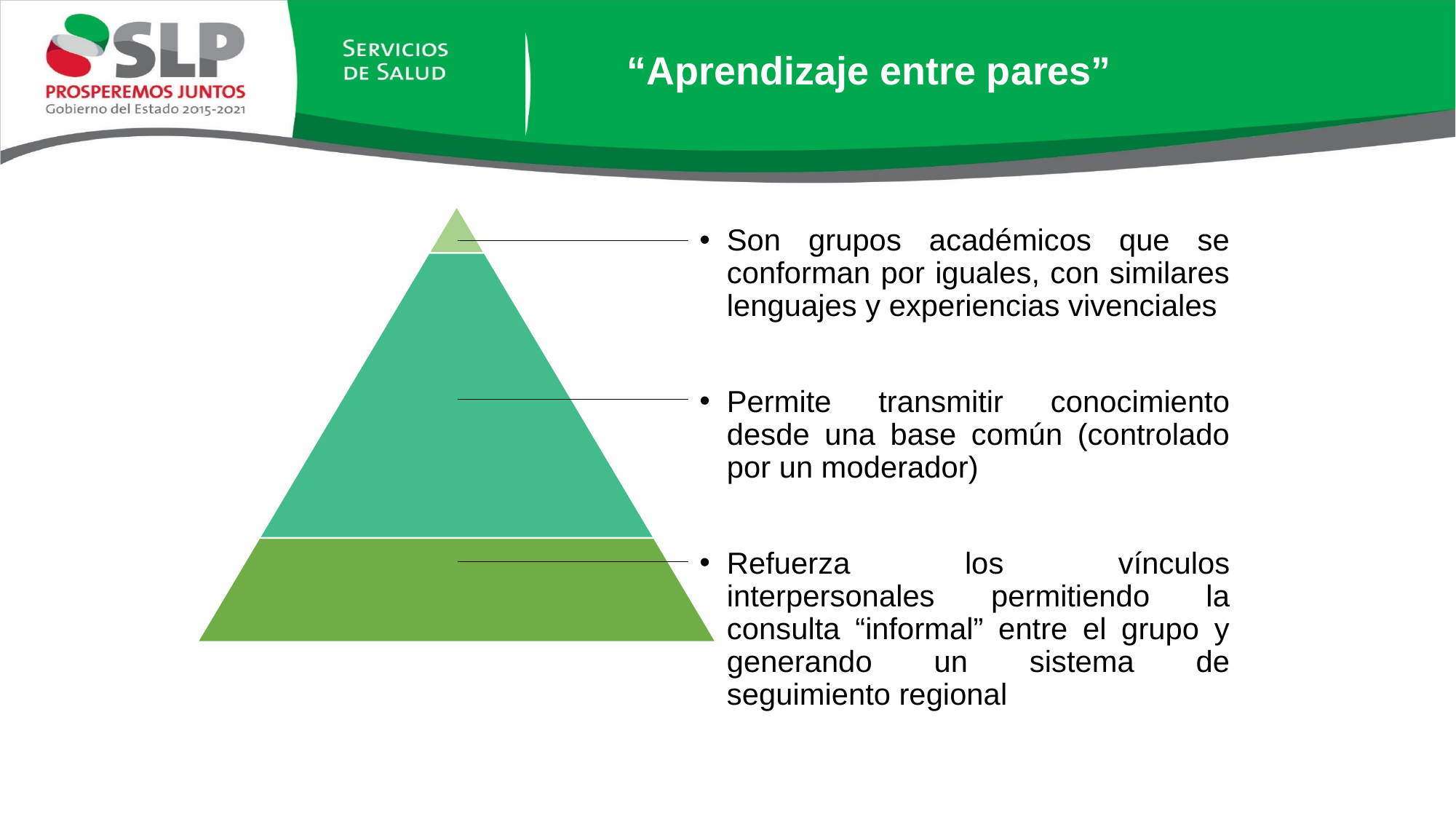

# “Aprendizaje entre pares”

Son grupos académicos que se conforman por iguales, con similares lenguajes y experiencias vivenciales

Permite transmitir conocimiento desde una base común (controlado por un moderador)

Refuerza los vínculos interpersonales permitiendo la consulta “informal” entre el grupo y generando un sistema de seguimiento regional